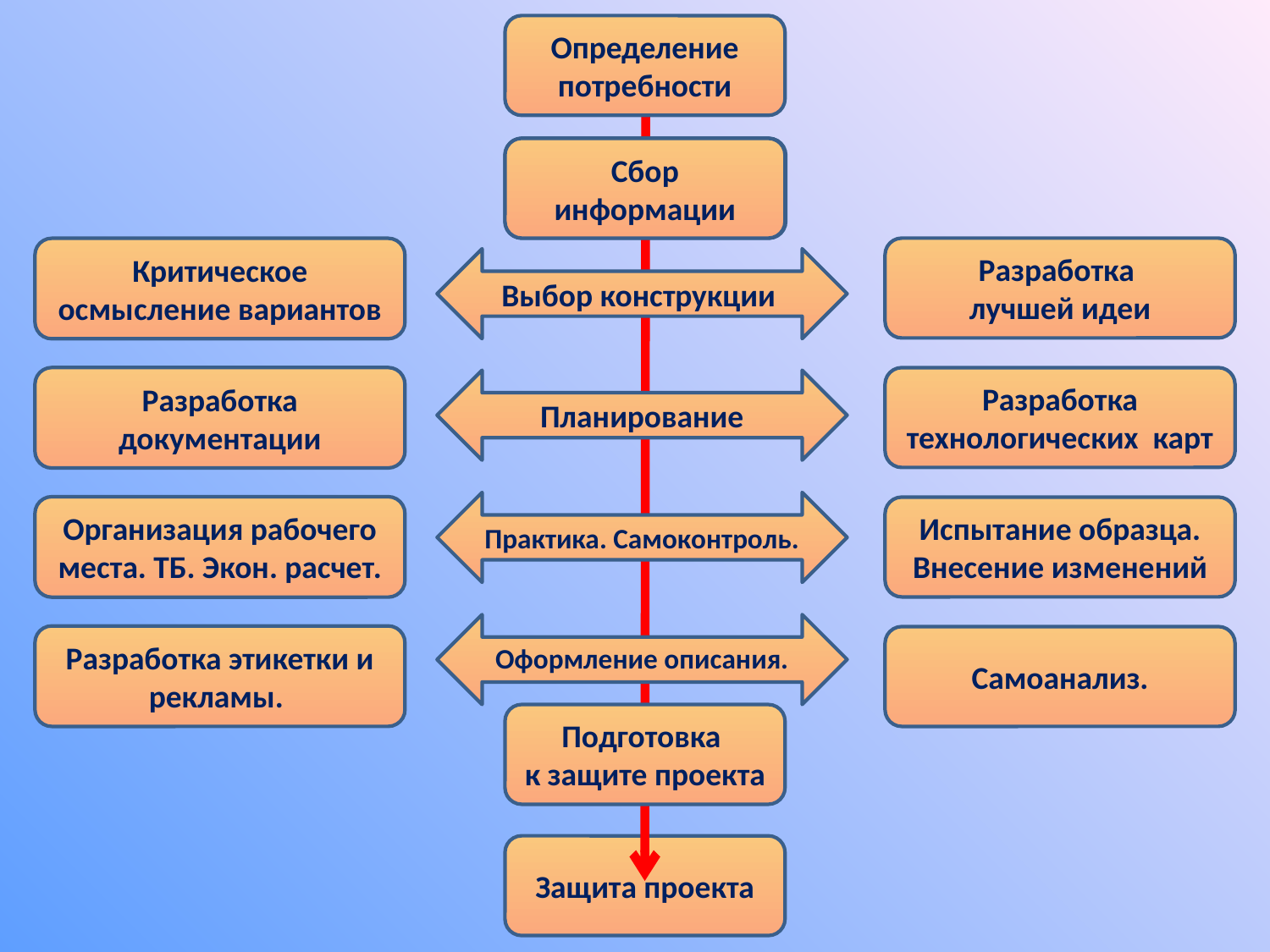

Определение потребности
Сбор информации
Сбор информации
Сбор информации

Разработка
лучшей идеи

Критическое осмысление вариантов
Выбор конструкции
Разработка документации
Разработка технологических  карт
Планирование
Практика. Самоконтроль.
Организация рабочего места. ТБ. Экон. расчет.
Испытание образца. Внесение изменений

Оформление описания.

Разработка этикетки и рекламы.
Самоанализ.
Подготовка
к защите проекта
Защита проекта